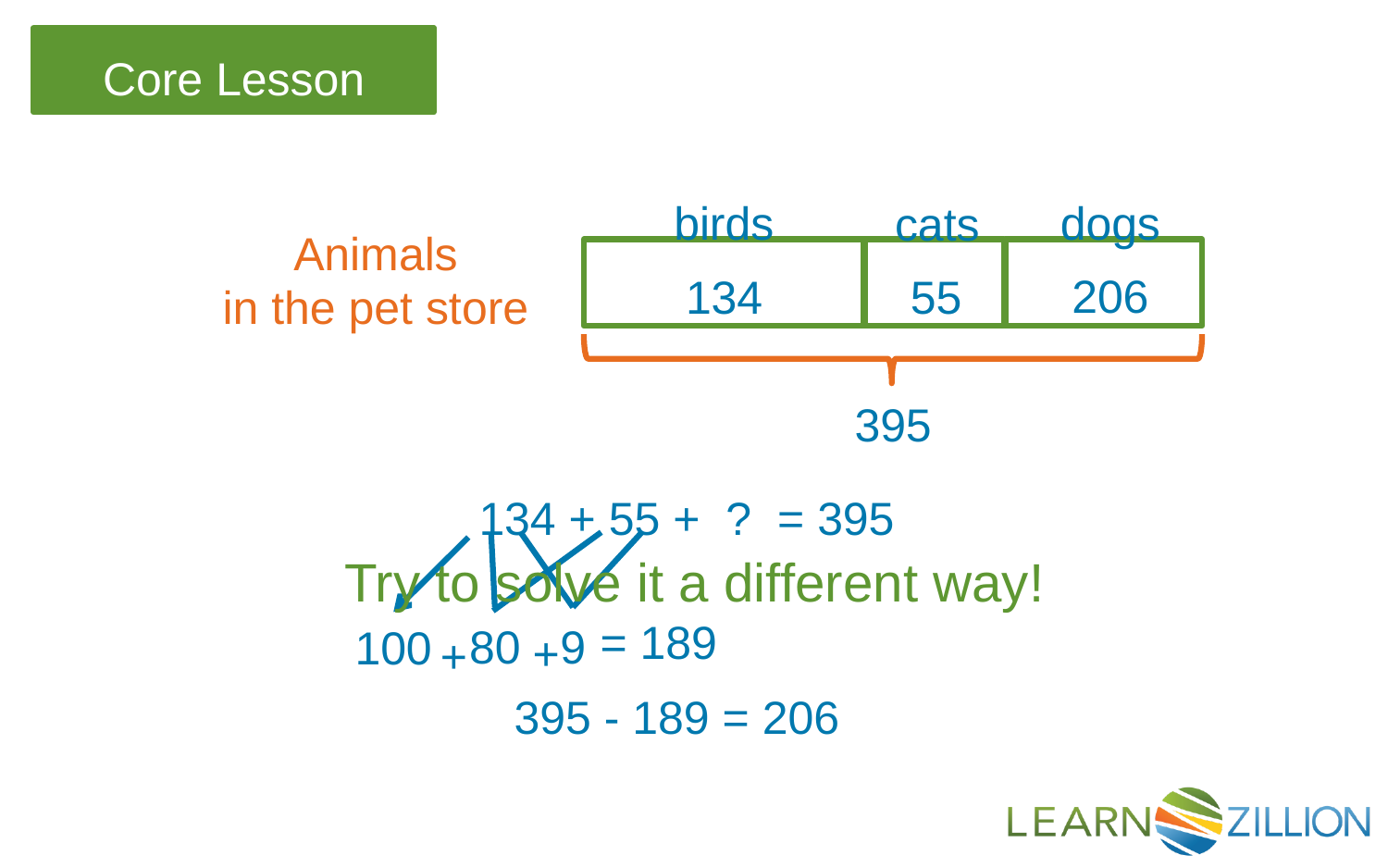

birds
dogs
cats
Animals

206
55
134
in the pet store
395
134 + 55 +  ?  = 395
Try to solve it a different way!
= 189
80
9
100
+
+
395 - 189 = 206